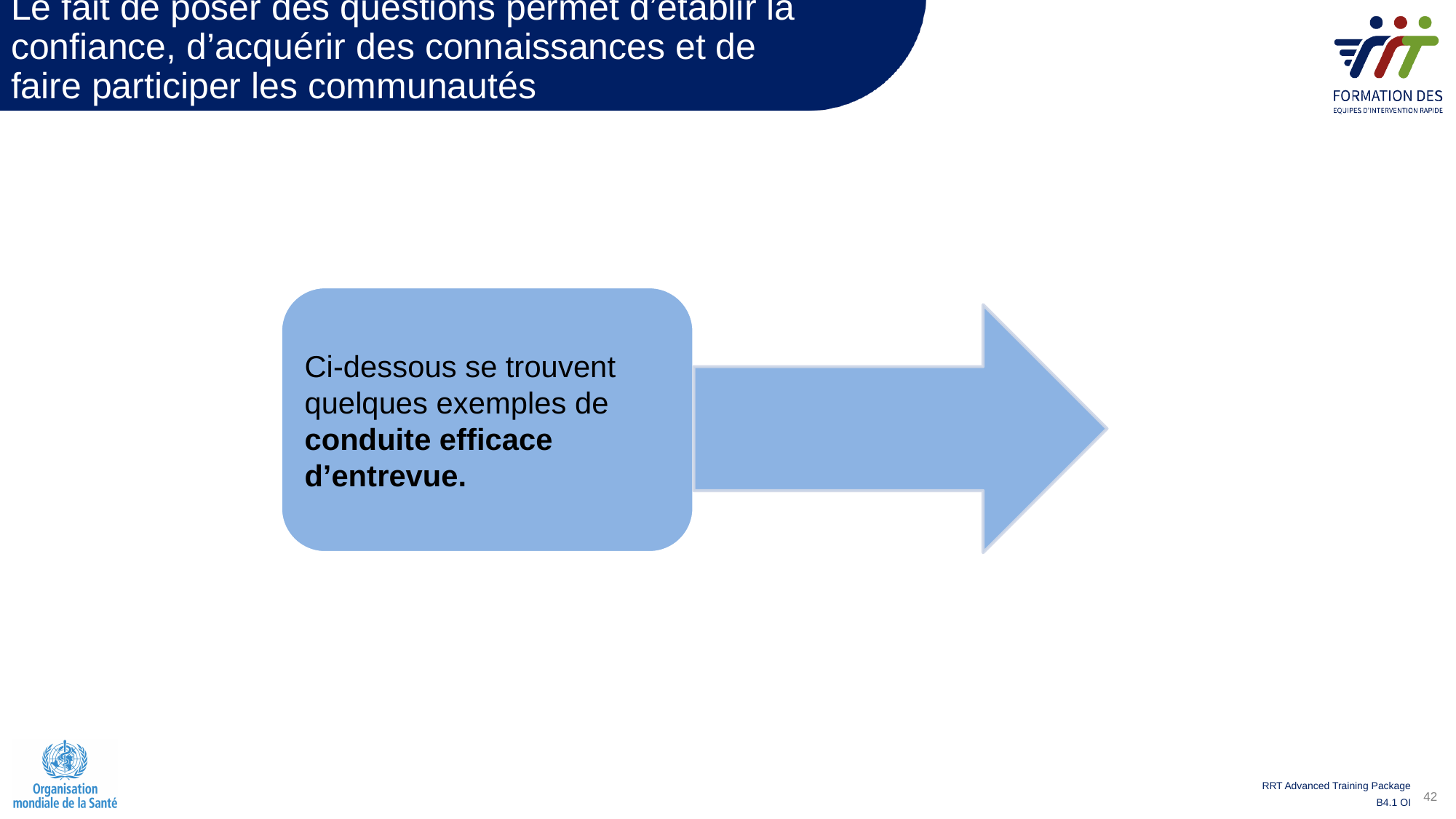

Le fait de poser des questions permet d’établir la confiance, d’acquérir des connaissances et de faire participer les communautés
Ci-dessous se trouvent quelques exemples de conduite efficace d’entrevue.